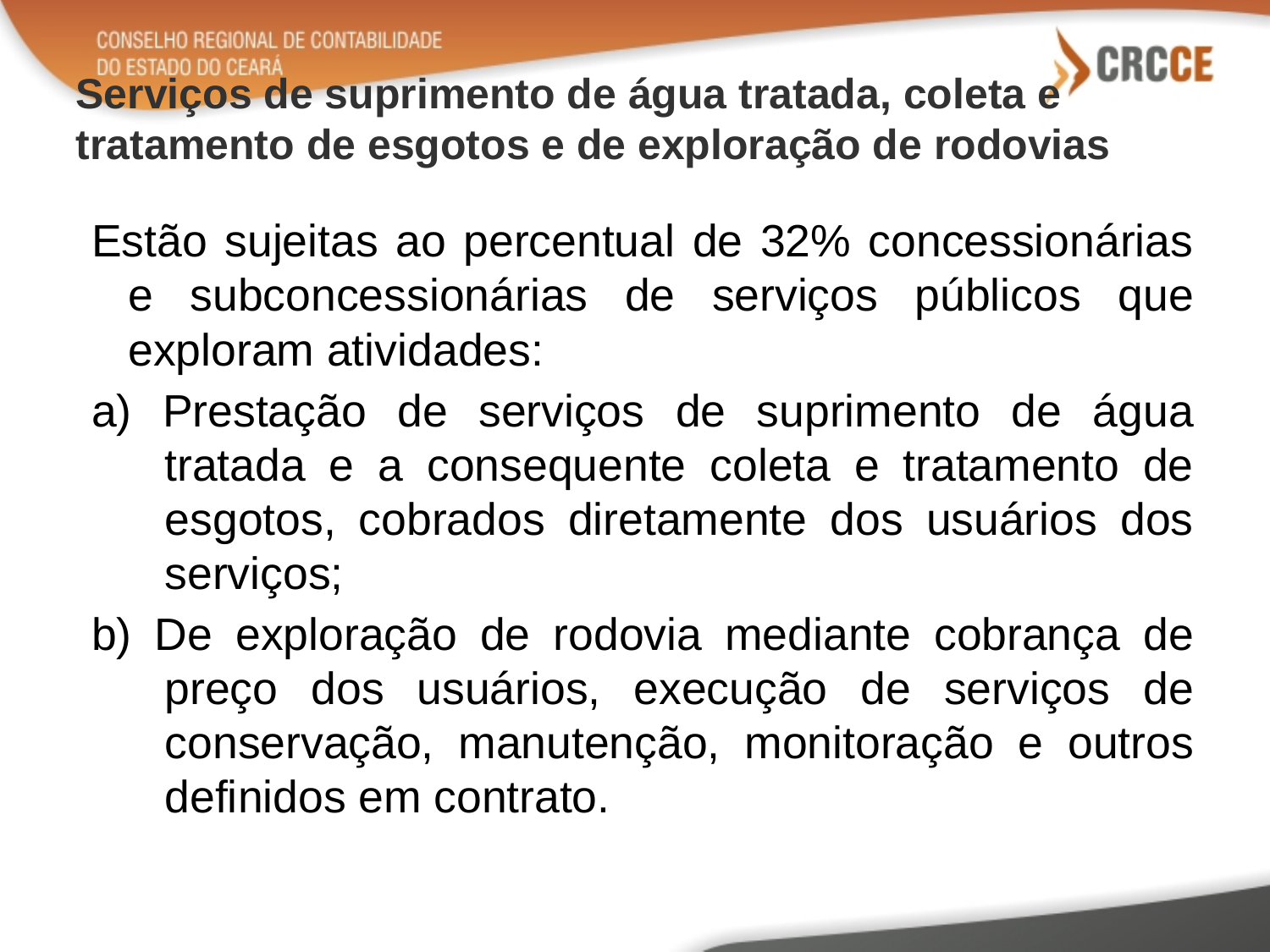

# Serviços de suprimento de água tratada, coleta e tratamento de esgotos e de exploração de rodovias
Estão sujeitas ao percentual de 32% concessionárias e subconcessionárias de serviços públicos que exploram atividades:
a) Prestação de serviços de suprimento de água tratada e a consequente coleta e tratamento de esgotos, cobrados diretamente dos usuários dos serviços;
b) De exploração de rodovia mediante cobrança de preço dos usuários, execução de serviços de conservação, manutenção, monitoração e outros definidos em contrato.